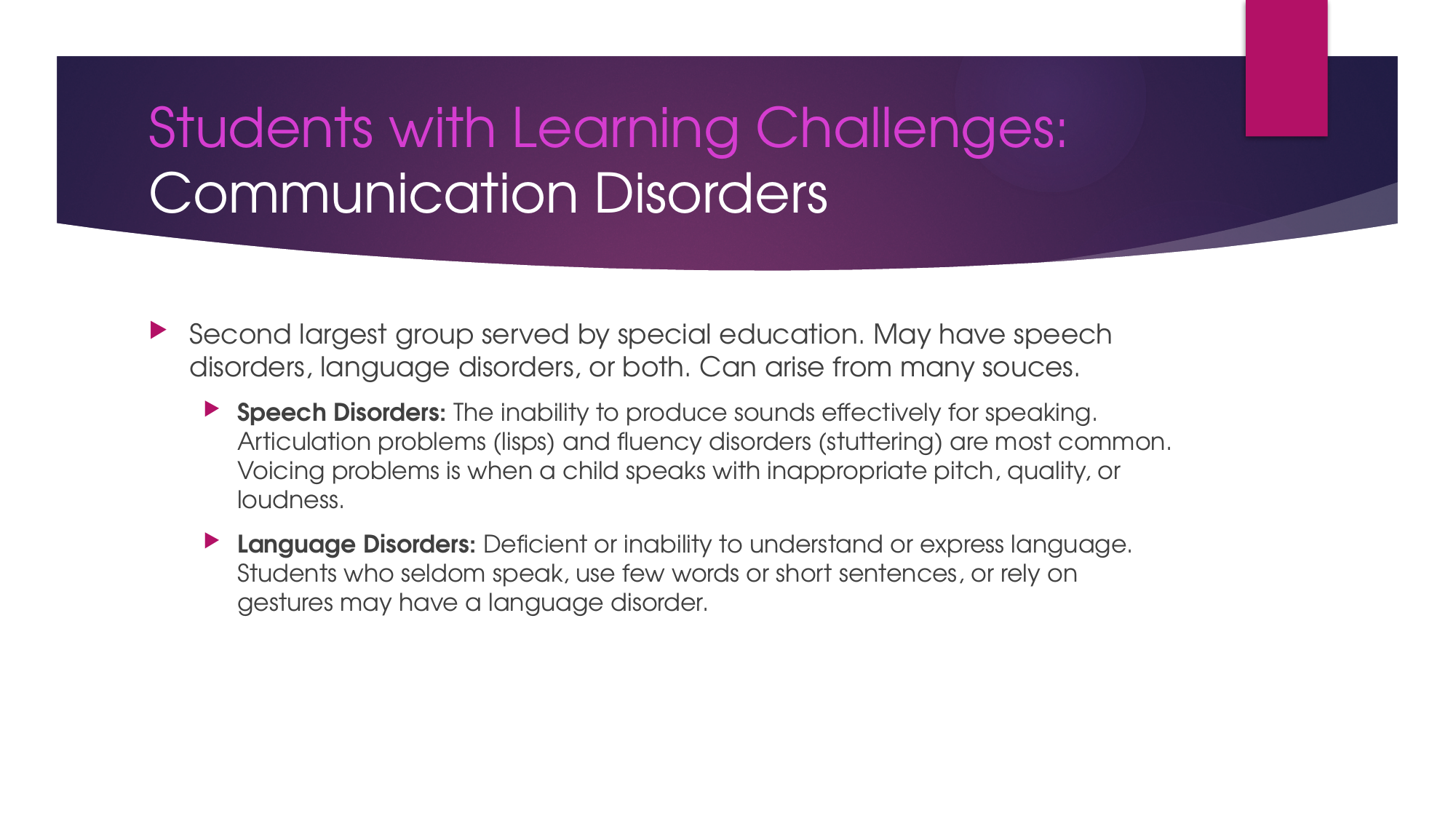

# Students with Learning Challenges: Communication Disorders
Second largest group served by special education. May have speech disorders, language disorders, or both. Can arise from many souces.
Speech Disorders: The inability to produce sounds effectively for speaking. Articulation problems (lisps) and fluency disorders (stuttering) are most common. Voicing problems is when a child speaks with inappropriate pitch, quality, or loudness.
Language Disorders: Deficient or inability to understand or express language. Students who seldom speak, use few words or short sentences, or rely on gestures may have a language disorder.